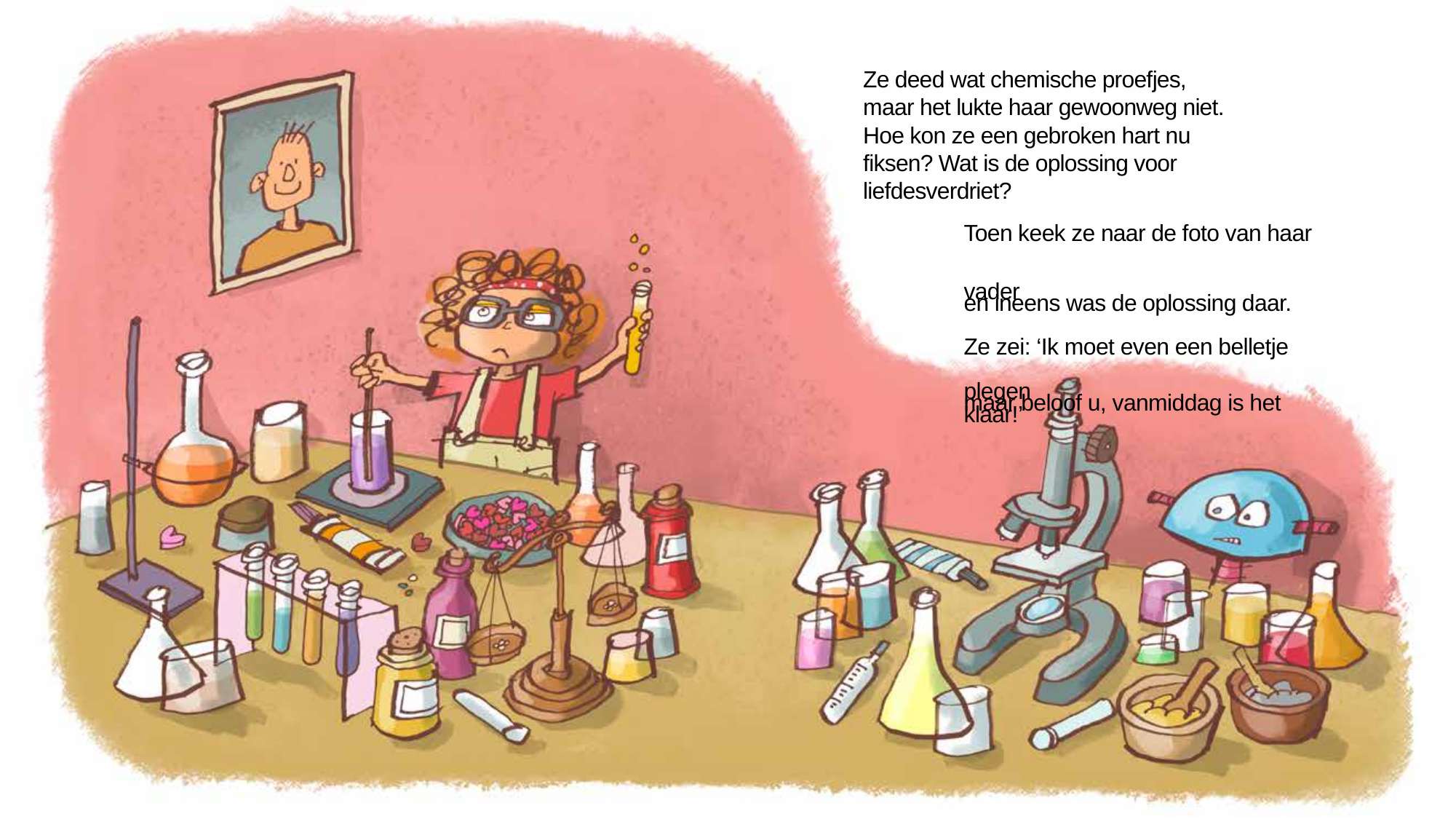

Ze deed wat chemische proefjes, maar het lukte haar gewoonweg niet. Hoe kon ze een gebroken hart nu fiksen? Wat is de oplossing voor liefdesverdriet?
Toen keek ze naar de foto van haar vader
en ineens was de oplossing daar.
Ze zei: ‘Ik moet even een belletje plegen
maar beloof u, vanmiddag is het klaar!’